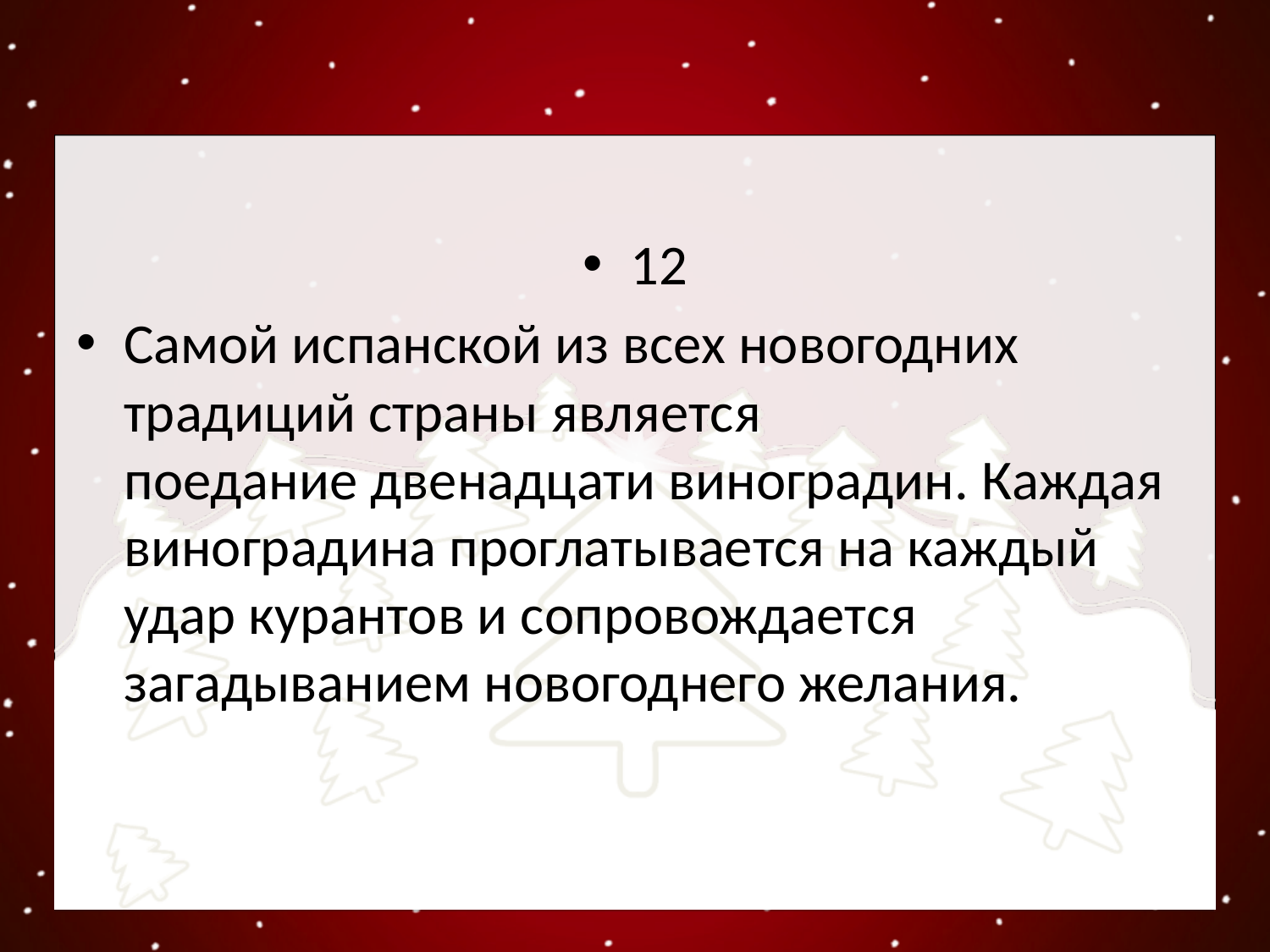

12
Самой испанской из всех новогодних традиций страны является поедание двенадцати виноградин. Каждая виноградина проглатывается на каждый удар курантов и сопровождается загадыванием новогоднего желания.